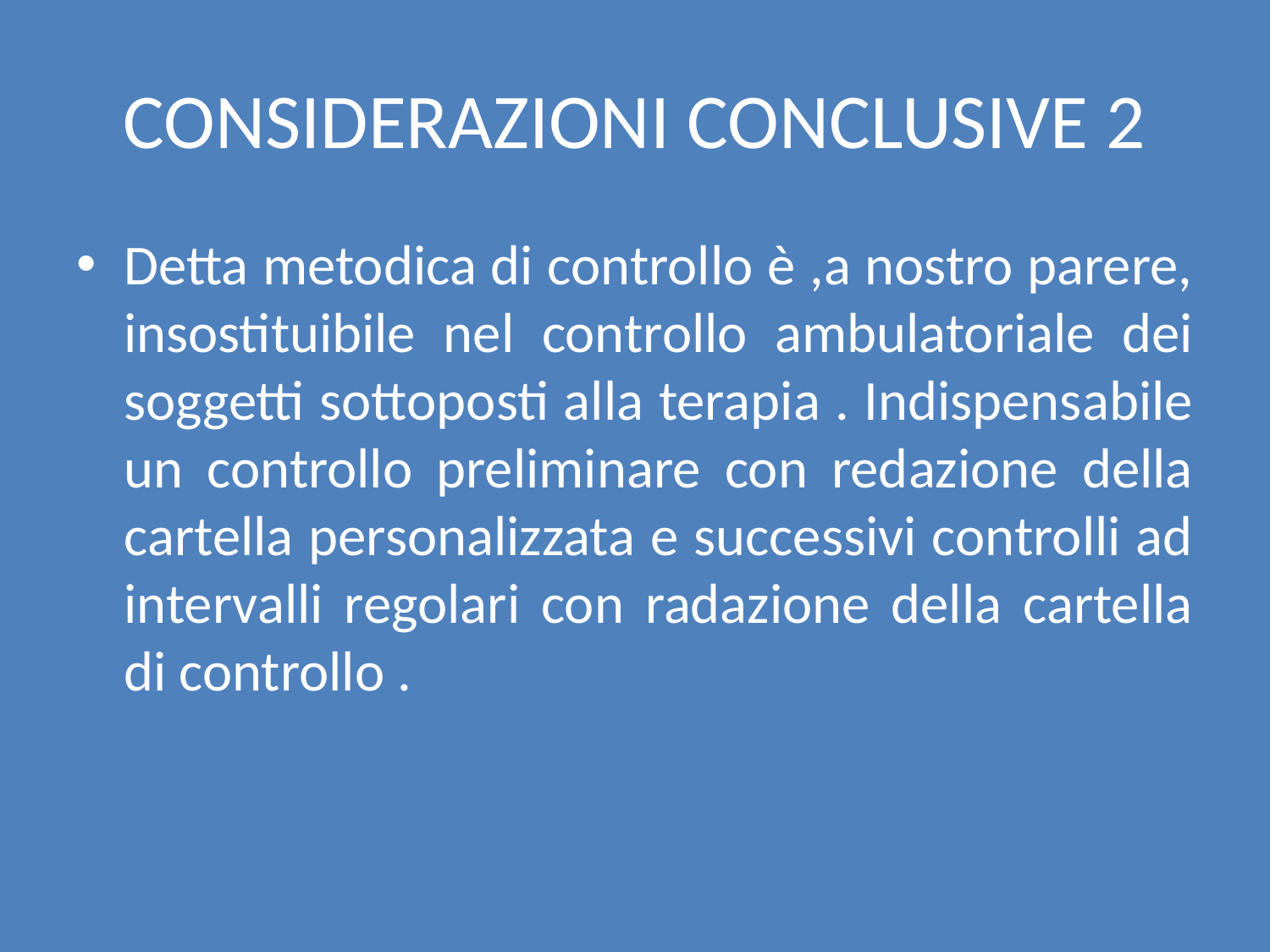

# CONSIDERAZIONI CONCLUSIVE 2
Detta metodica di controllo è ,a nostro parere, insostituibile nel controllo ambulatoriale dei soggetti sottoposti alla terapia . Indispensabile un controllo preliminare con redazione della cartella personalizzata e successivi controlli ad intervalli regolari con radazione della cartella di controllo .